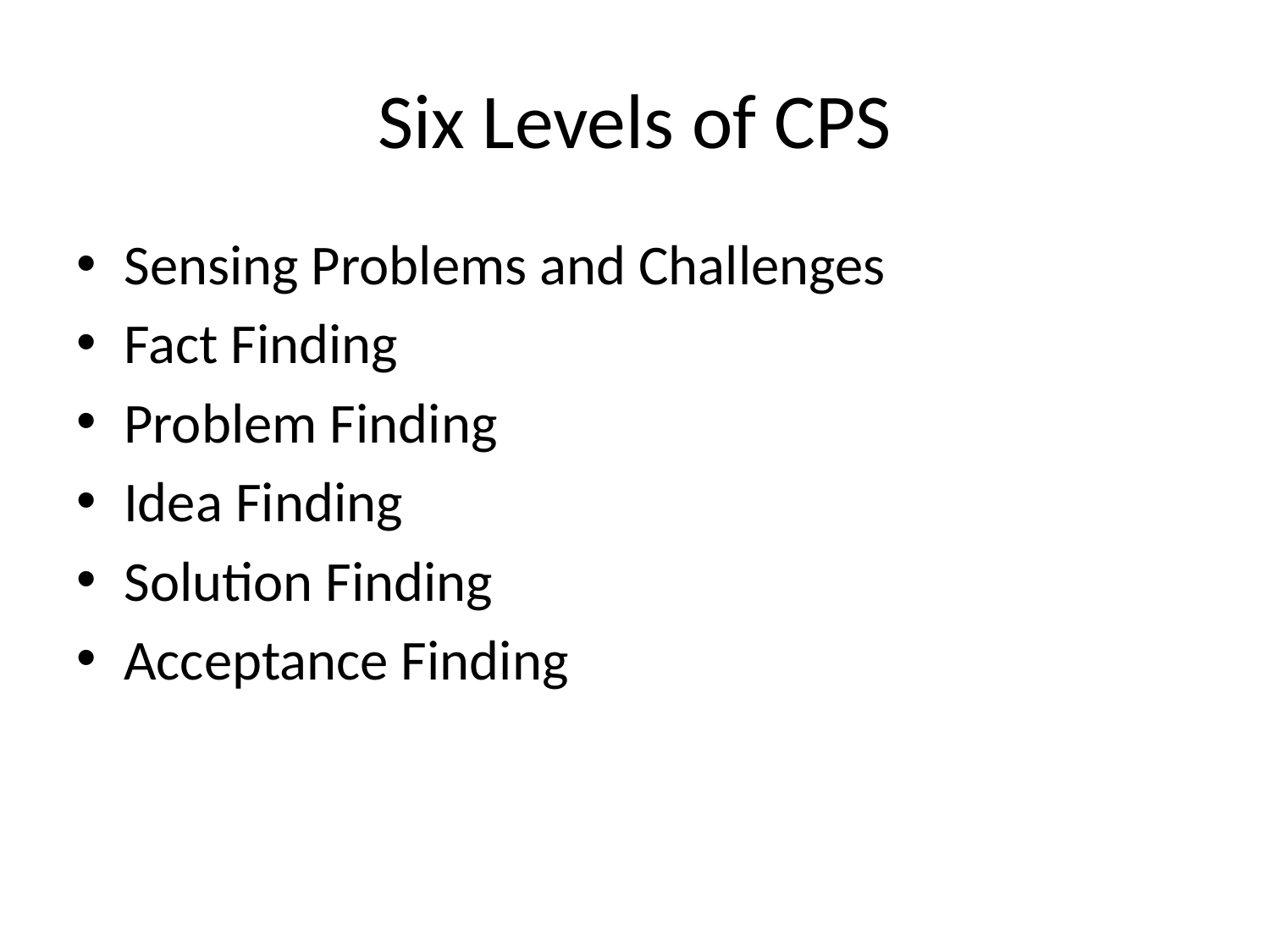

# Six Levels of CPS
Sensing Problems and Challenges
Fact Finding
Problem Finding
Idea Finding
Solution Finding
Acceptance Finding